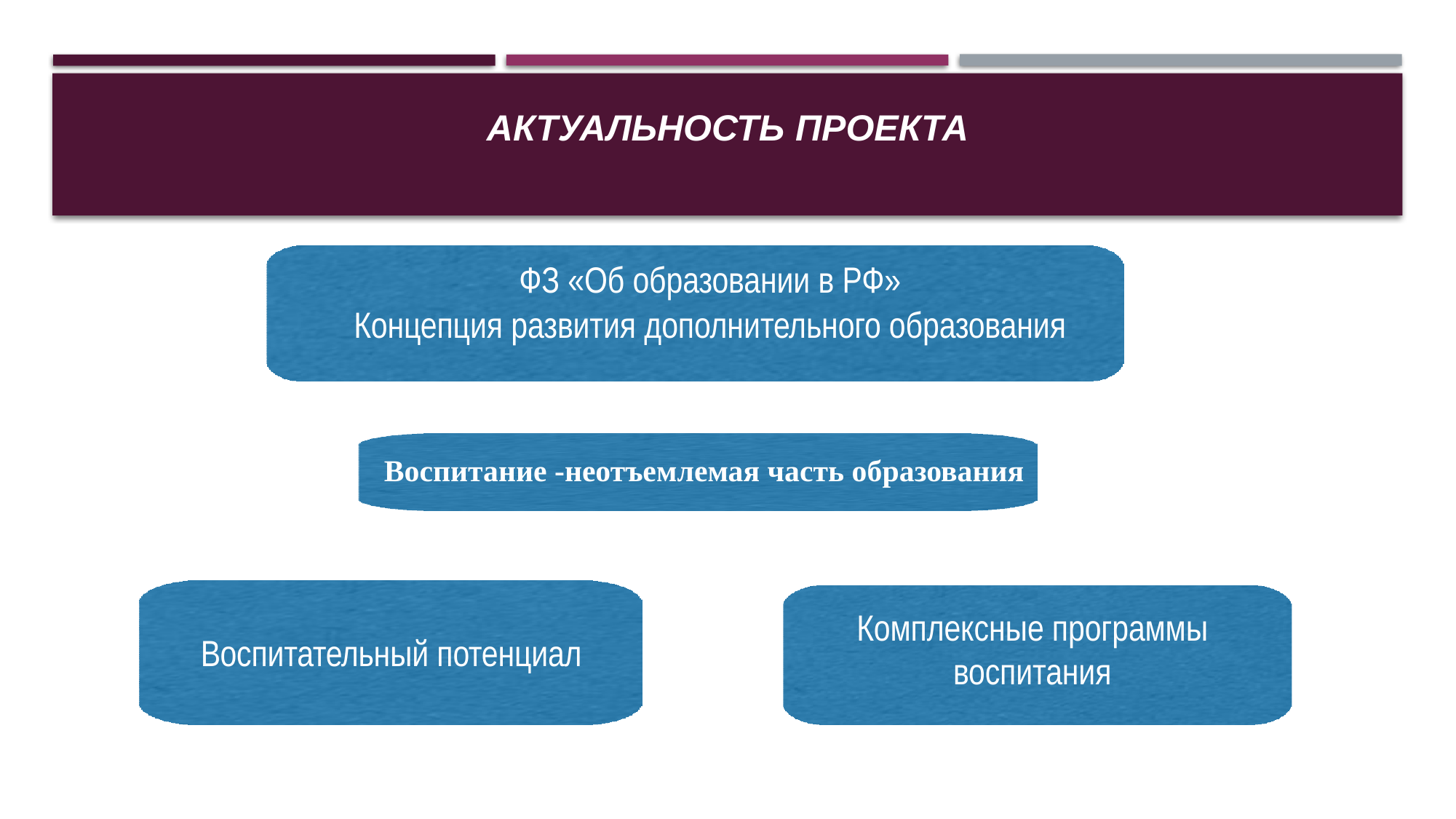

# АКТУАЛЬНОСТЬ проекта

ФЗ «Об образовании в РФ»
Концепция развития дополнительного образования

Воспитание -неотъемлемая часть образования

Комплексные программы воспитания
Воспитательный потенциал